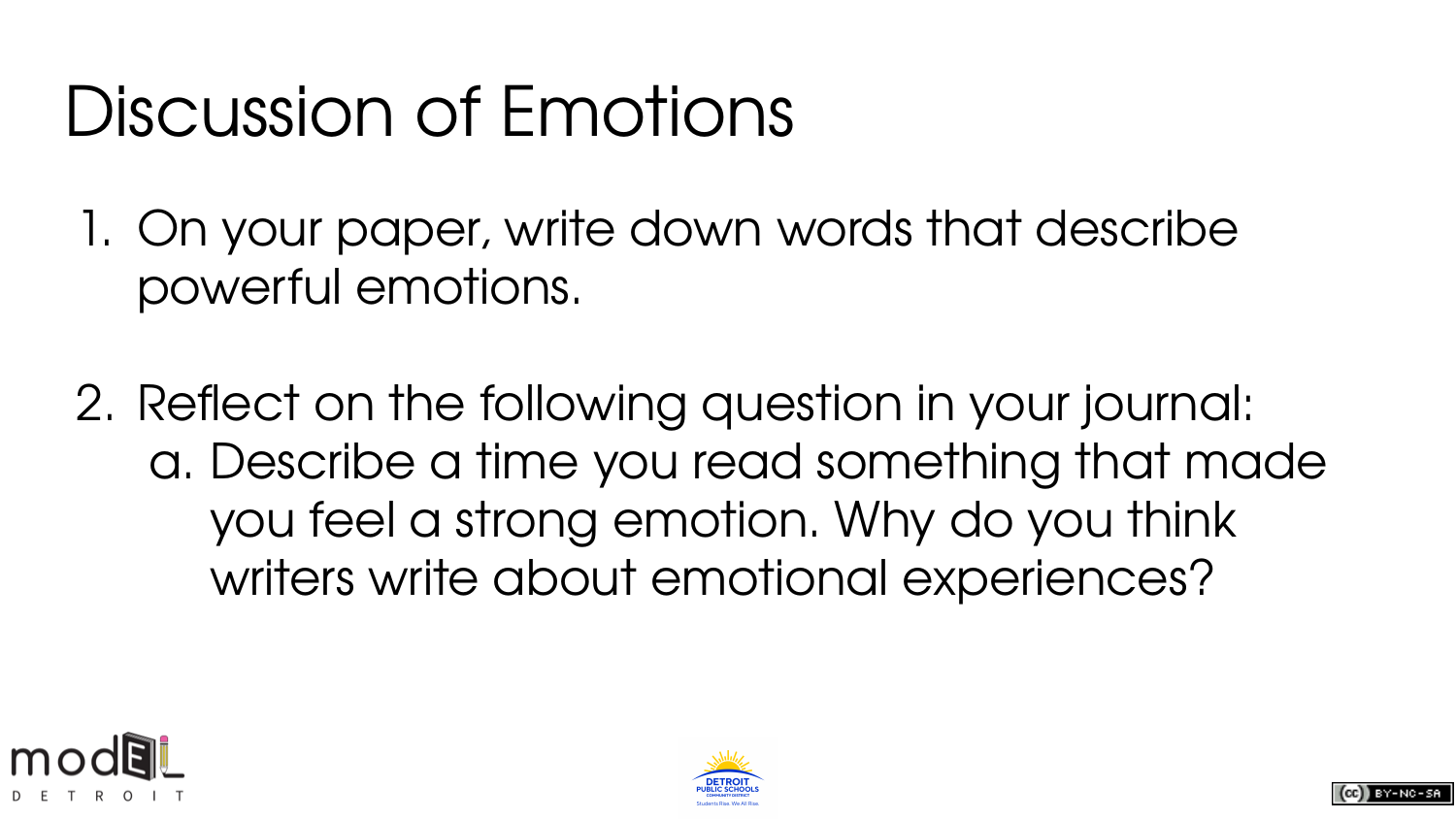

# Discussion of Emotions
On your paper, write down words that describe powerful emotions.

Reflect on the following question in your journal:
Describe a time you read something that made you feel a strong emotion. Why do you think writers write about emotional experiences?